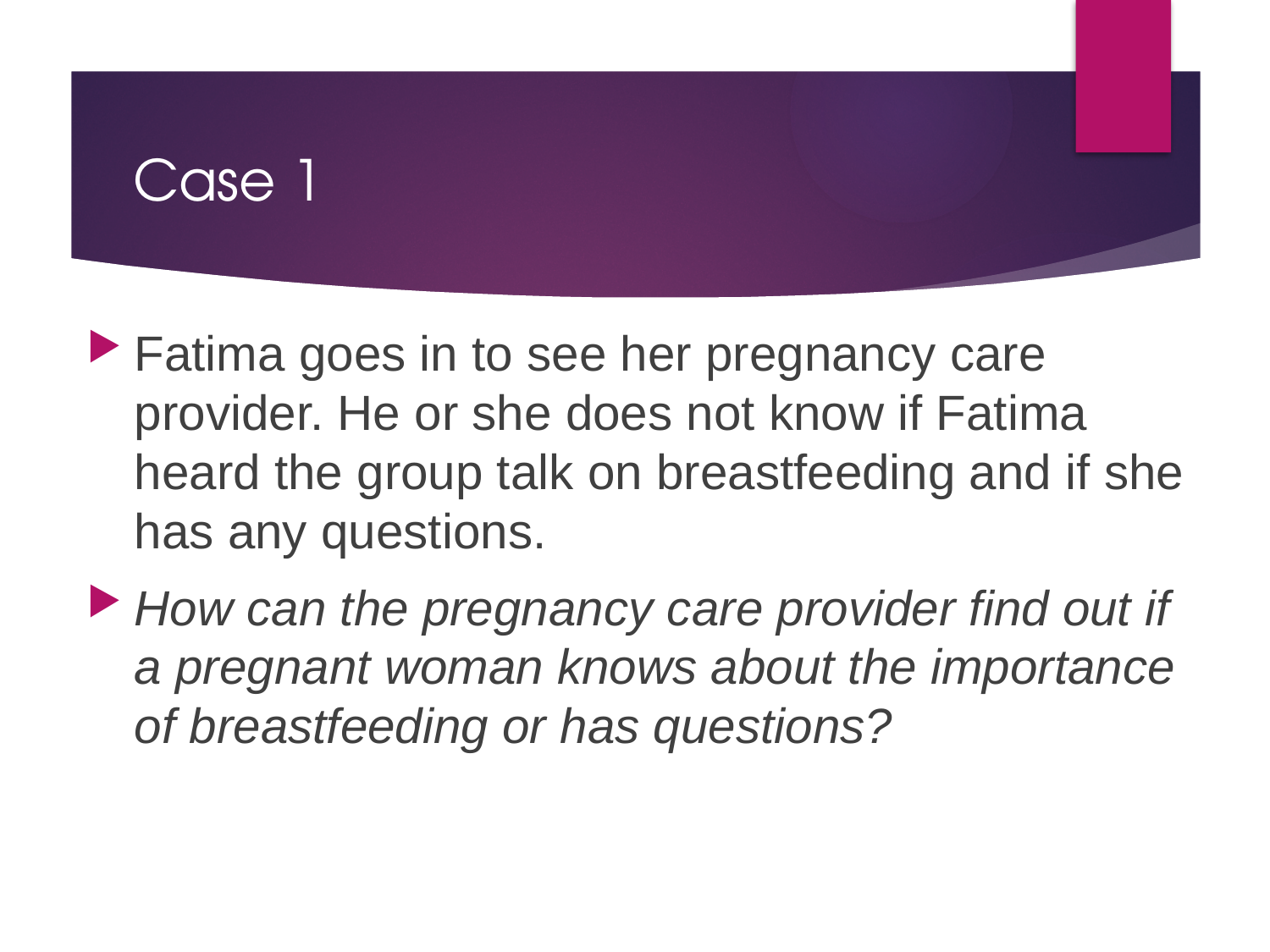

# Case 1
Fatima goes in to see her pregnancy care provider. He or she does not know if Fatima heard the group talk on breastfeeding and if she has any questions.
How can the pregnancy care provider find out if a pregnant woman knows about the importance of breastfeeding or has questions?